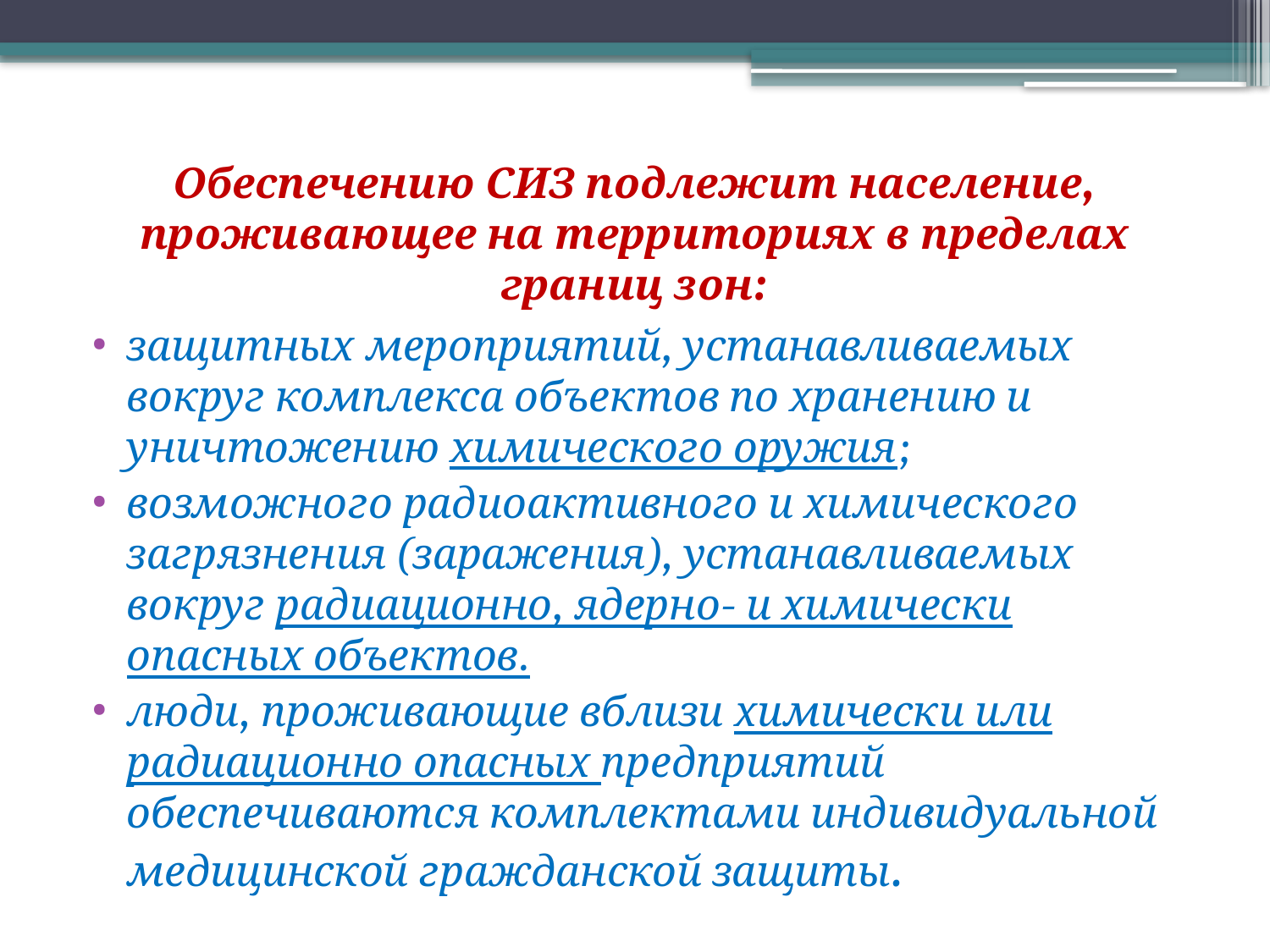

# Обеспечению СИЗ подлежит население, проживающее на территориях в пределах границ зон:
защитных мероприятий, устанавливаемых вокруг комплекса объектов по хранению и уничтожению химического оружия;
возможного радиоактивного и химического загрязнения (заражения), устанавливаемых вокруг радиационно, ядерно- и химически опасных объектов.
люди, проживающие вблизи химически или радиационно опасных предприятий обеспечиваются комплектами индивидуальной медицинской гражданской защиты.